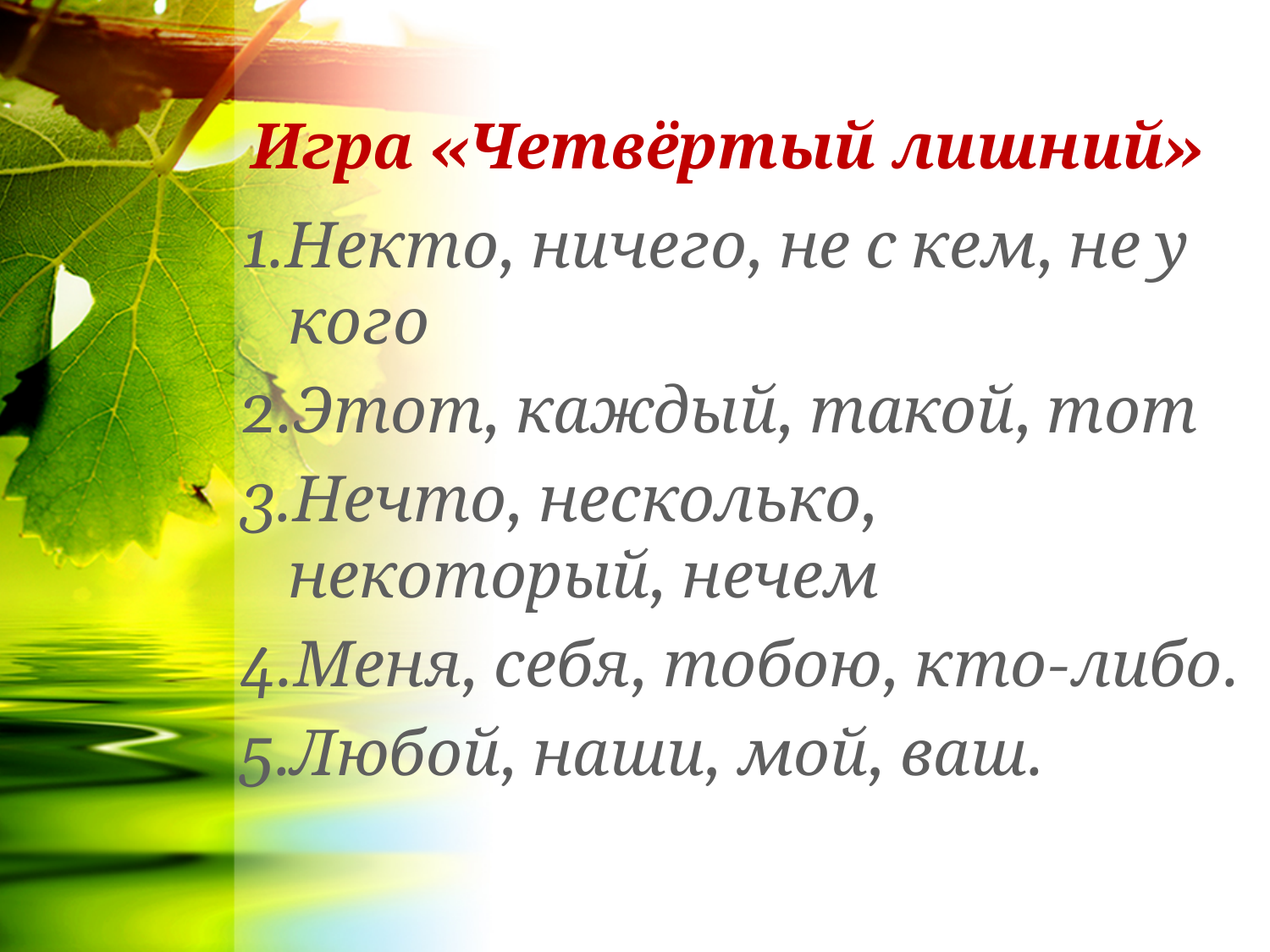

# Игра «Четвёртый лишний»
1.Некто, ничего, не с кем, не у кого
2.Этот, каждый, такой, тот
3.Нечто, несколько, некоторый, нечем
4.Меня, себя, тобою, кто-либо.
5.Любой, наши, мой, ваш.